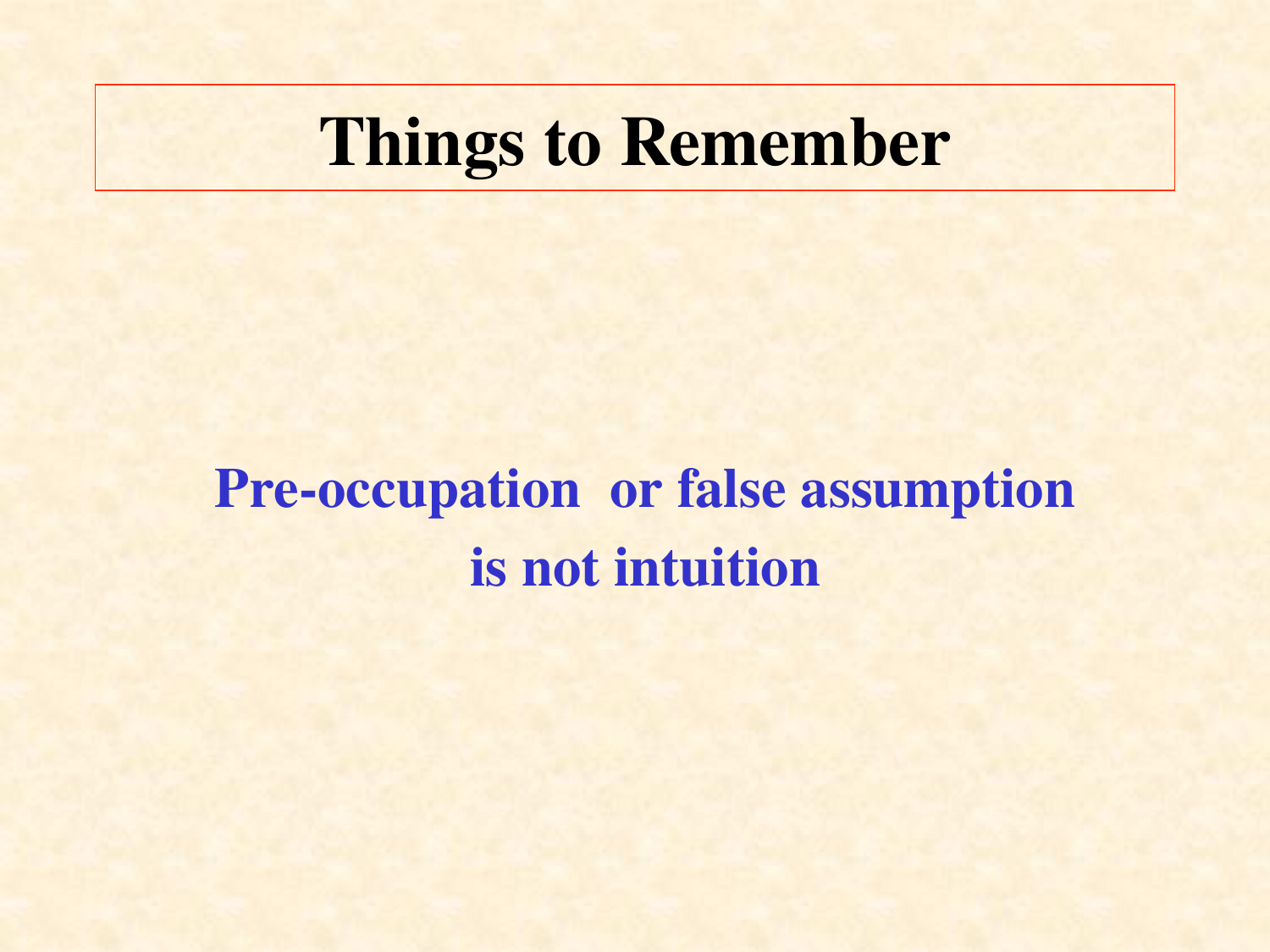

# Things to Remember
Pre-occupation  or false assumption
is not intuition